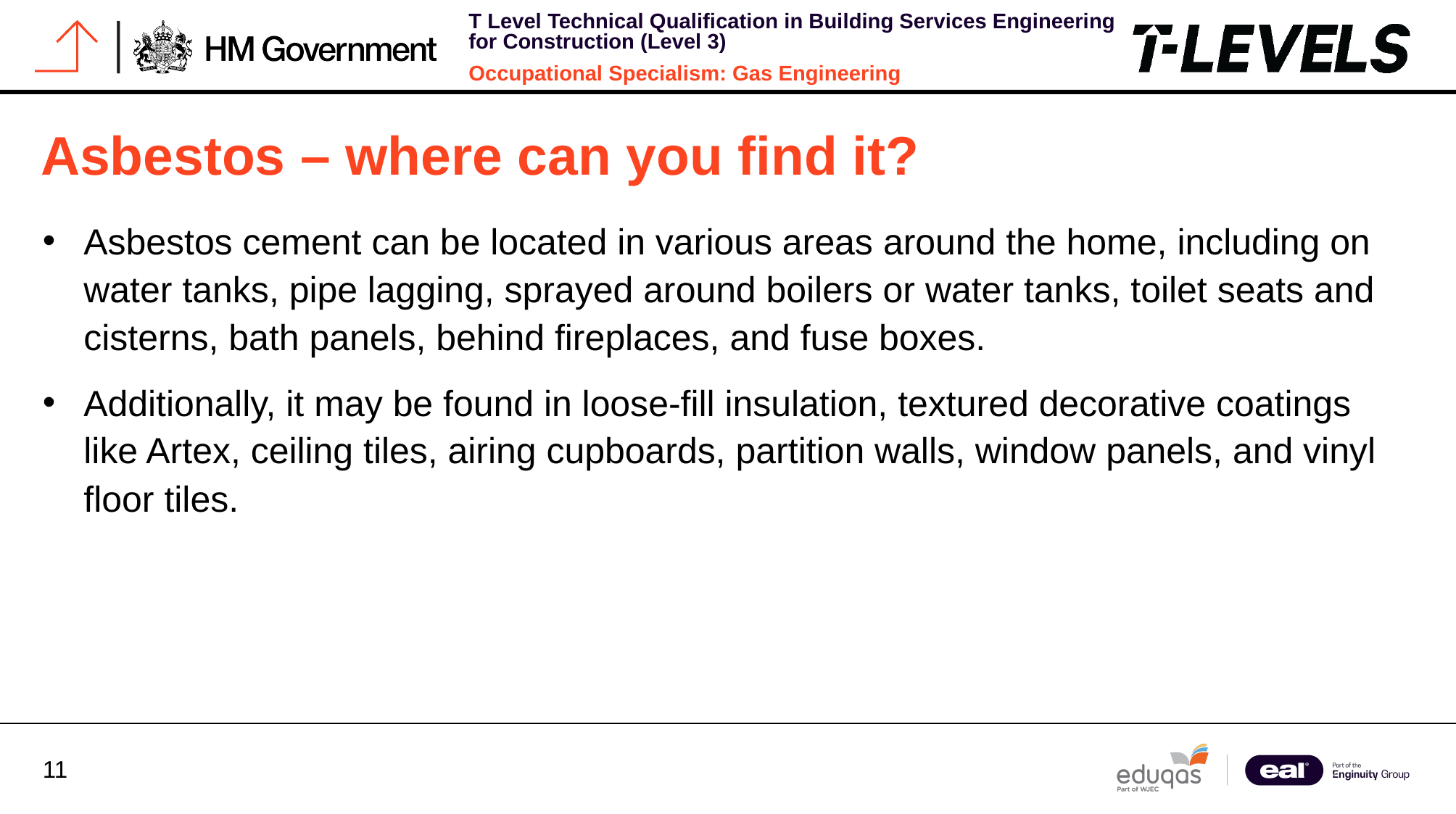

Asbestos – where can you find it?
Asbestos cement can be located in various areas around the home, including on water tanks, pipe lagging, sprayed around boilers or water tanks, toilet seats and cisterns, bath panels, behind fireplaces, and fuse boxes.
Additionally, it may be found in loose-fill insulation, textured decorative coatings like Artex, ceiling tiles, airing cupboards, partition walls, window panels, and vinyl floor tiles.